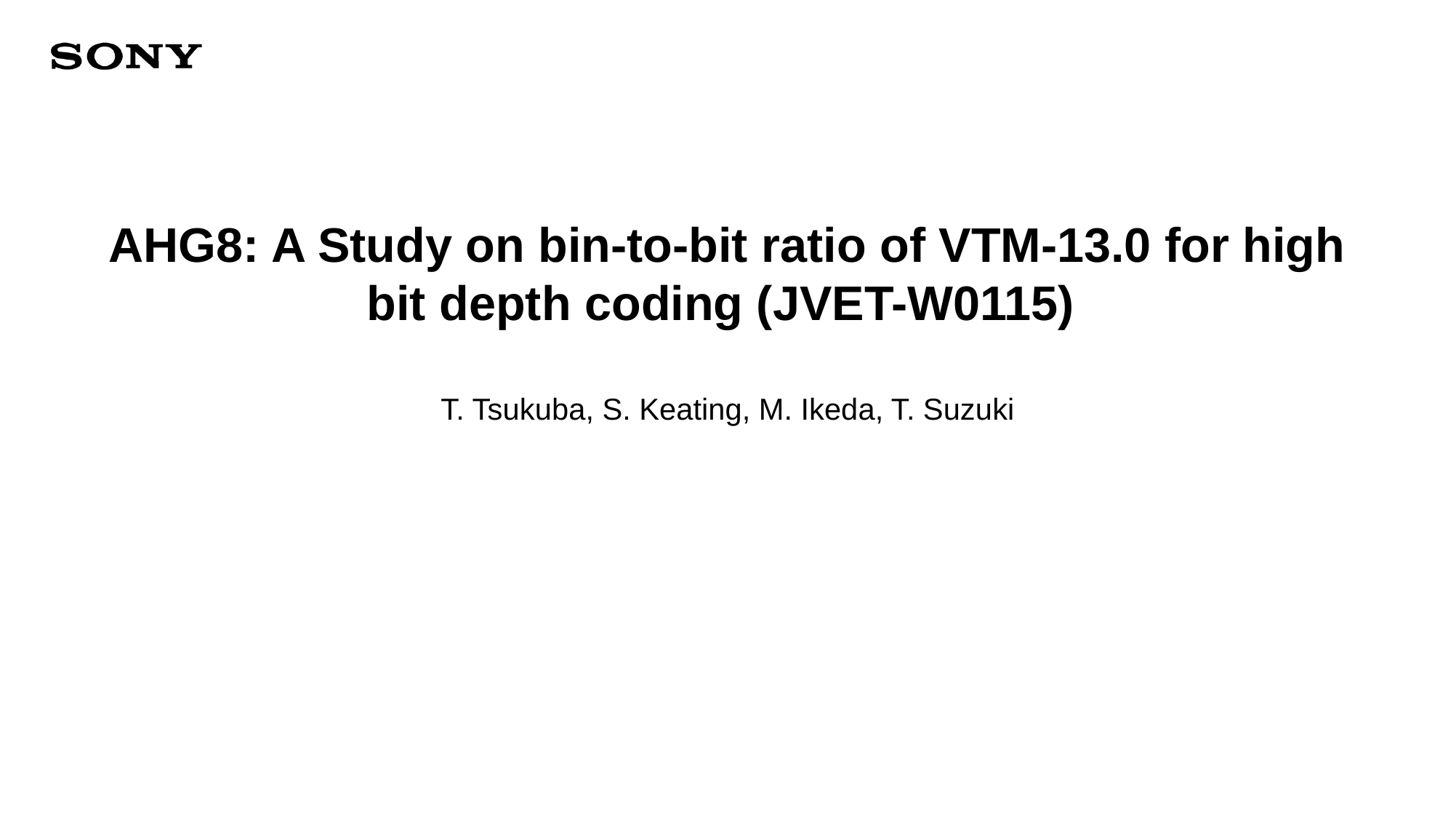

AHG8: A Study on bin-to-bit ratio of VTM-13.0 for high bit depth coding (JVET-W0115)
T. Tsukuba, S. Keating, M. Ikeda, T. Suzuki